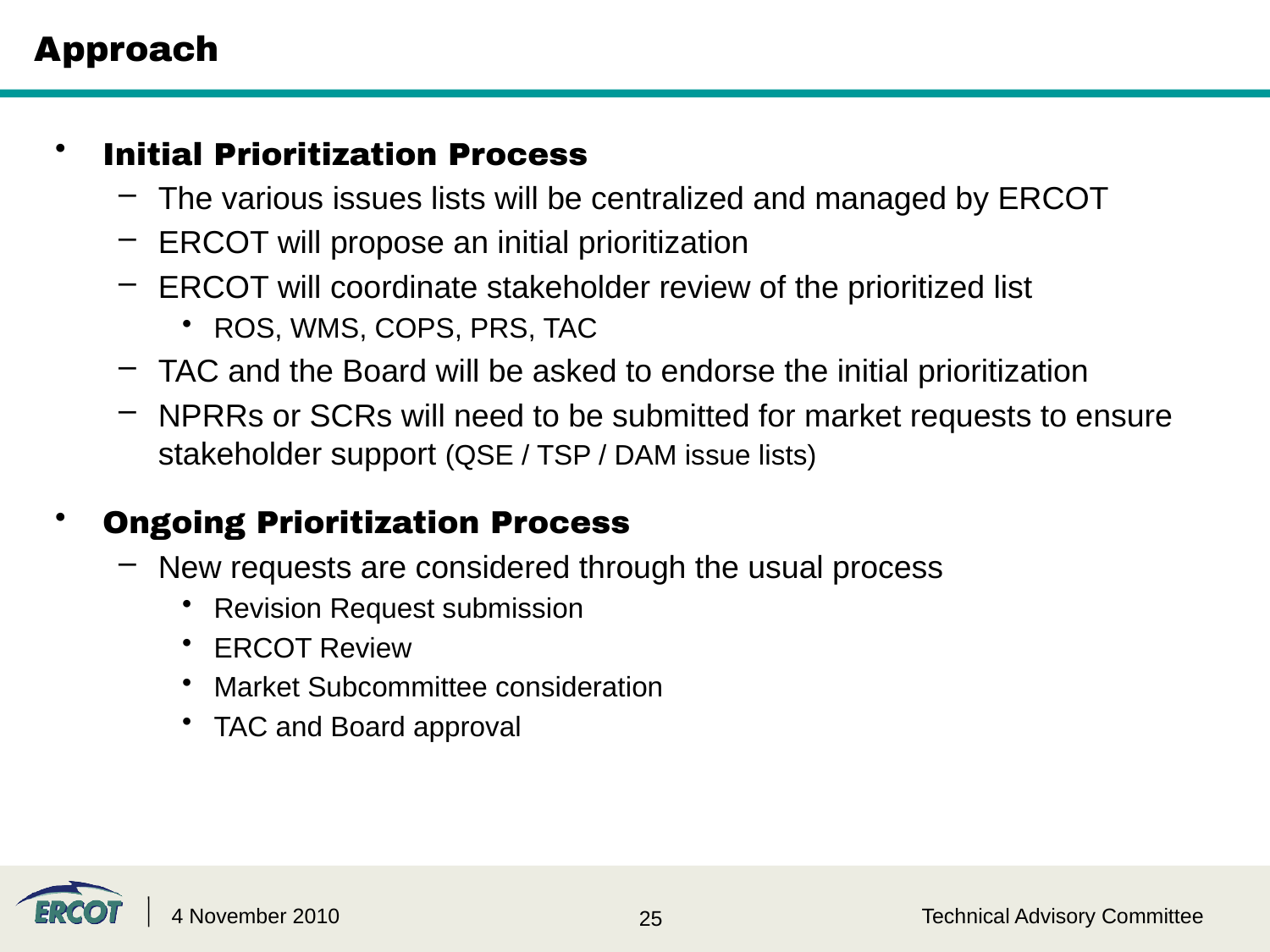

# Approach
Initial Prioritization Process
The various issues lists will be centralized and managed by ERCOT
ERCOT will propose an initial prioritization
ERCOT will coordinate stakeholder review of the prioritized list
ROS, WMS, COPS, PRS, TAC
TAC and the Board will be asked to endorse the initial prioritization
NPRRs or SCRs will need to be submitted for market requests to ensure stakeholder support (QSE / TSP / DAM issue lists)

Ongoing Prioritization Process
New requests are considered through the usual process
Revision Request submission
ERCOT Review
Market Subcommittee consideration
TAC and Board approval

4 November 2010
Technical Advisory Committee